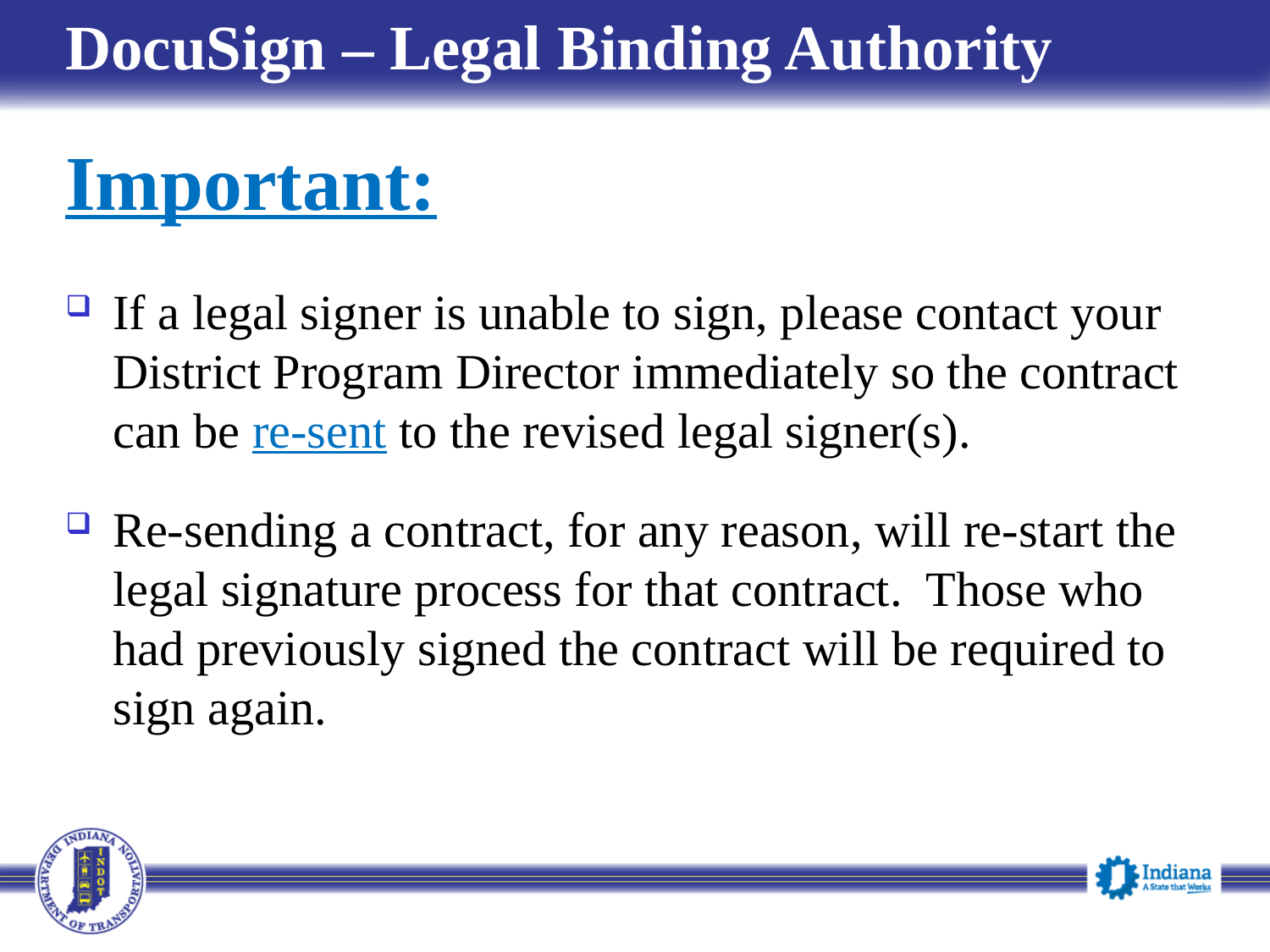

# DocuSign ‒ Legal Binding Authority
Important:

If a legal signer is unable to sign, please contact your District Program Director immediately so the contract can be re-sent to the revised legal signer(s).

Re-sending a contract, for any reason, will re-start the legal signature process for that contract.  Those who had previously signed the contract will be required to sign again.